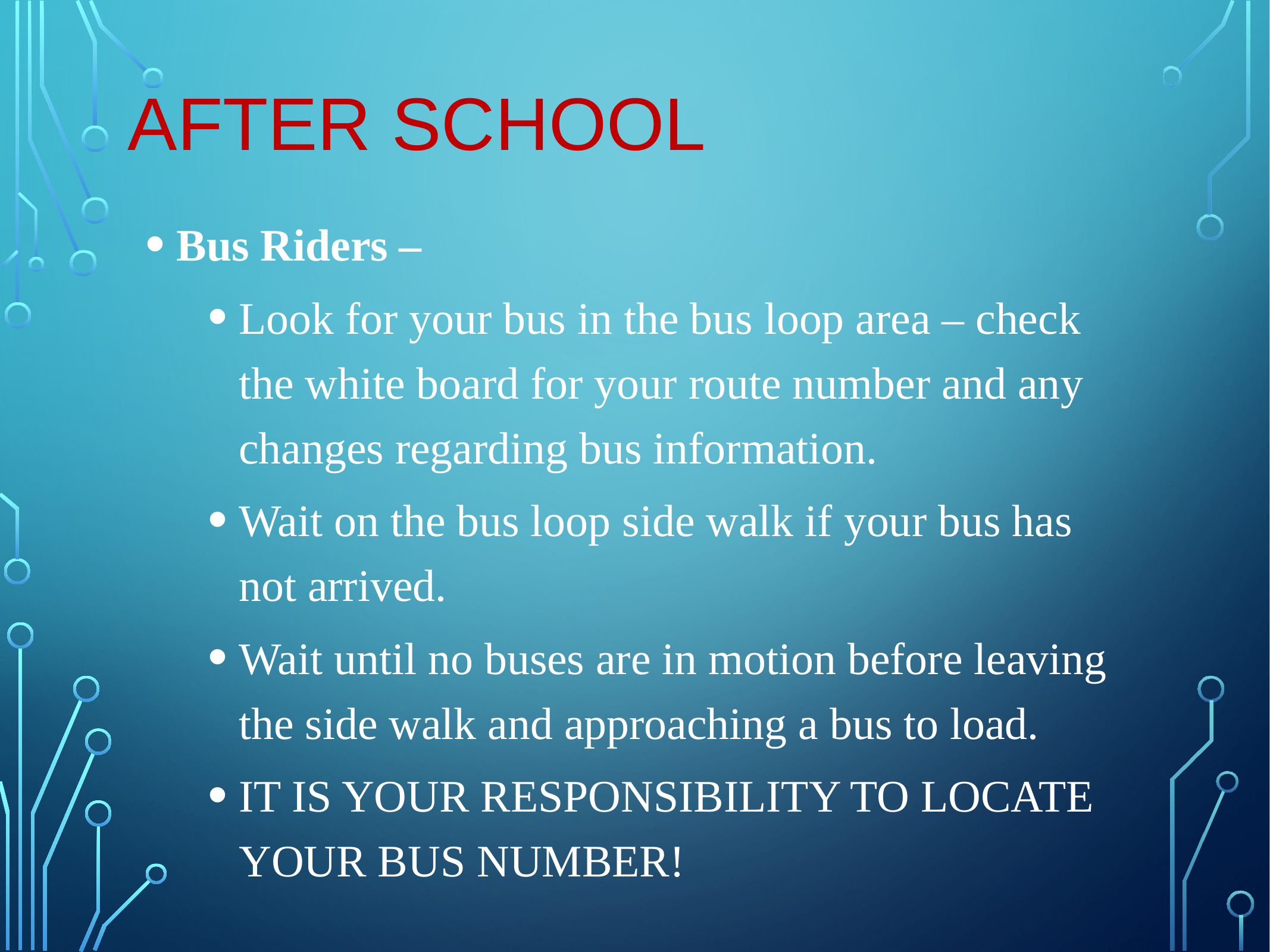

# After School
Bus Riders –
Look for your bus in the bus loop area – check the white board for your route number and any changes regarding bus information.
Wait on the bus loop side walk if your bus has not arrived.
Wait until no buses are in motion before leaving the side walk and approaching a bus to load.
IT IS YOUR RESPONSIBILITY TO LOCATE YOUR BUS NUMBER!